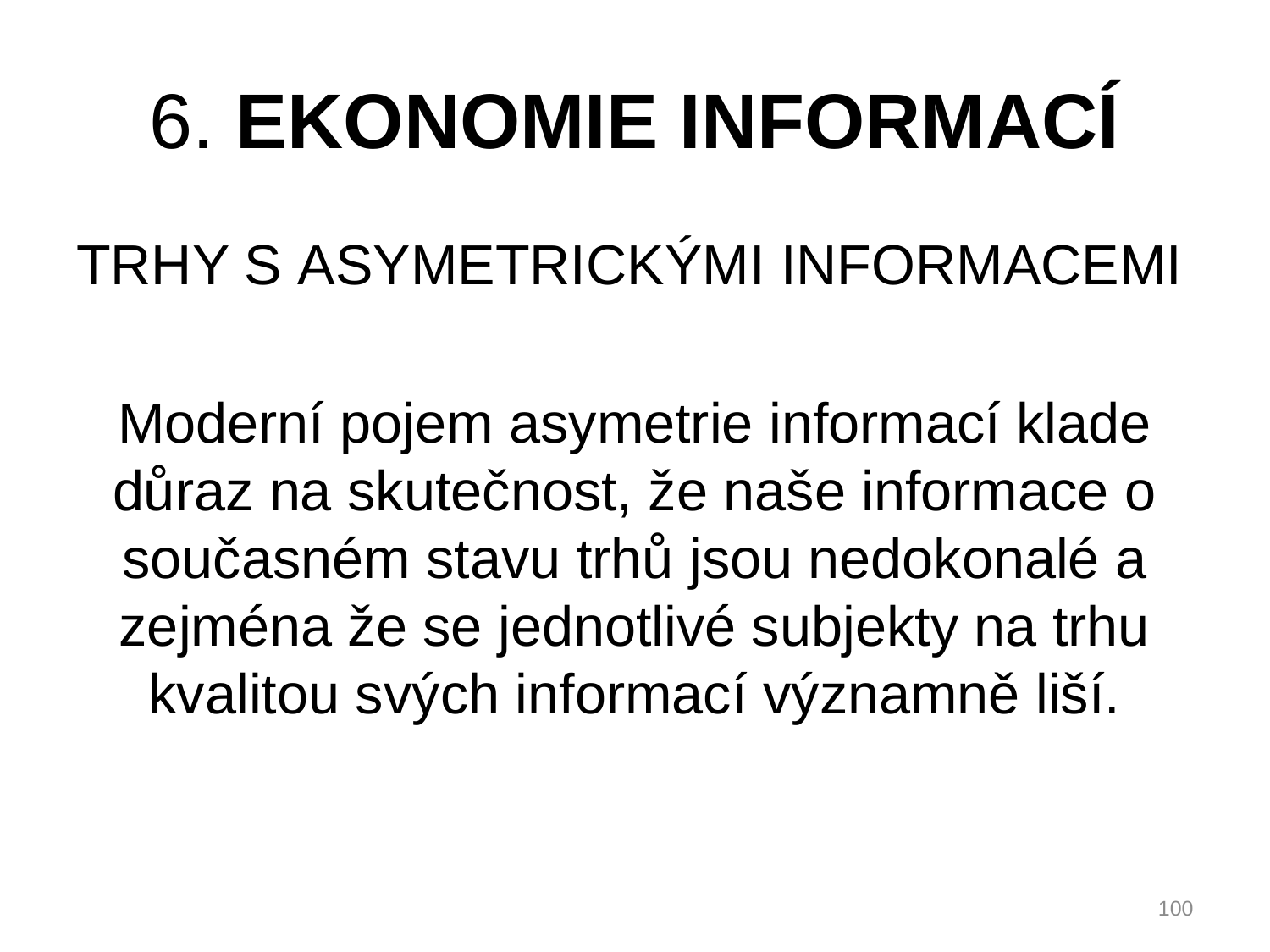

# 6. Ekonomie informací
TRHY S ASYMETRICKÝMI INFORMACEMI

Moderní pojem asymetrie informací klade důraz na skutečnost, že naše informace o současném stavu trhů jsou nedokonalé a zejména že se jednotlivé subjekty na trhu kvalitou svých informací významně liší.
100